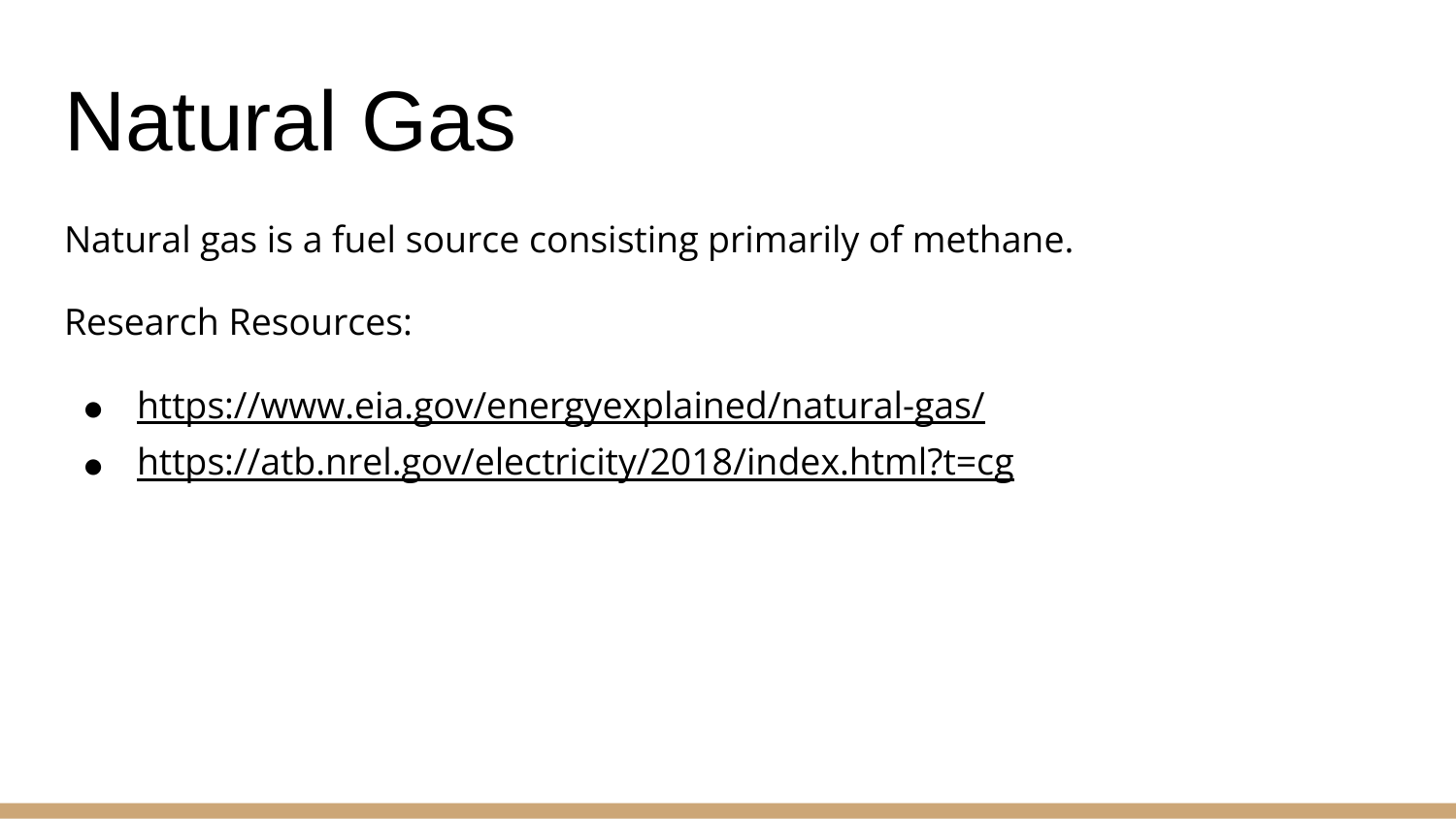

# Natural Gas
Natural gas is a fuel source consisting primarily of methane.
Research Resources:
https://www.eia.gov/energyexplained/natural-gas/
https://atb.nrel.gov/electricity/2018/index.html?t=cg